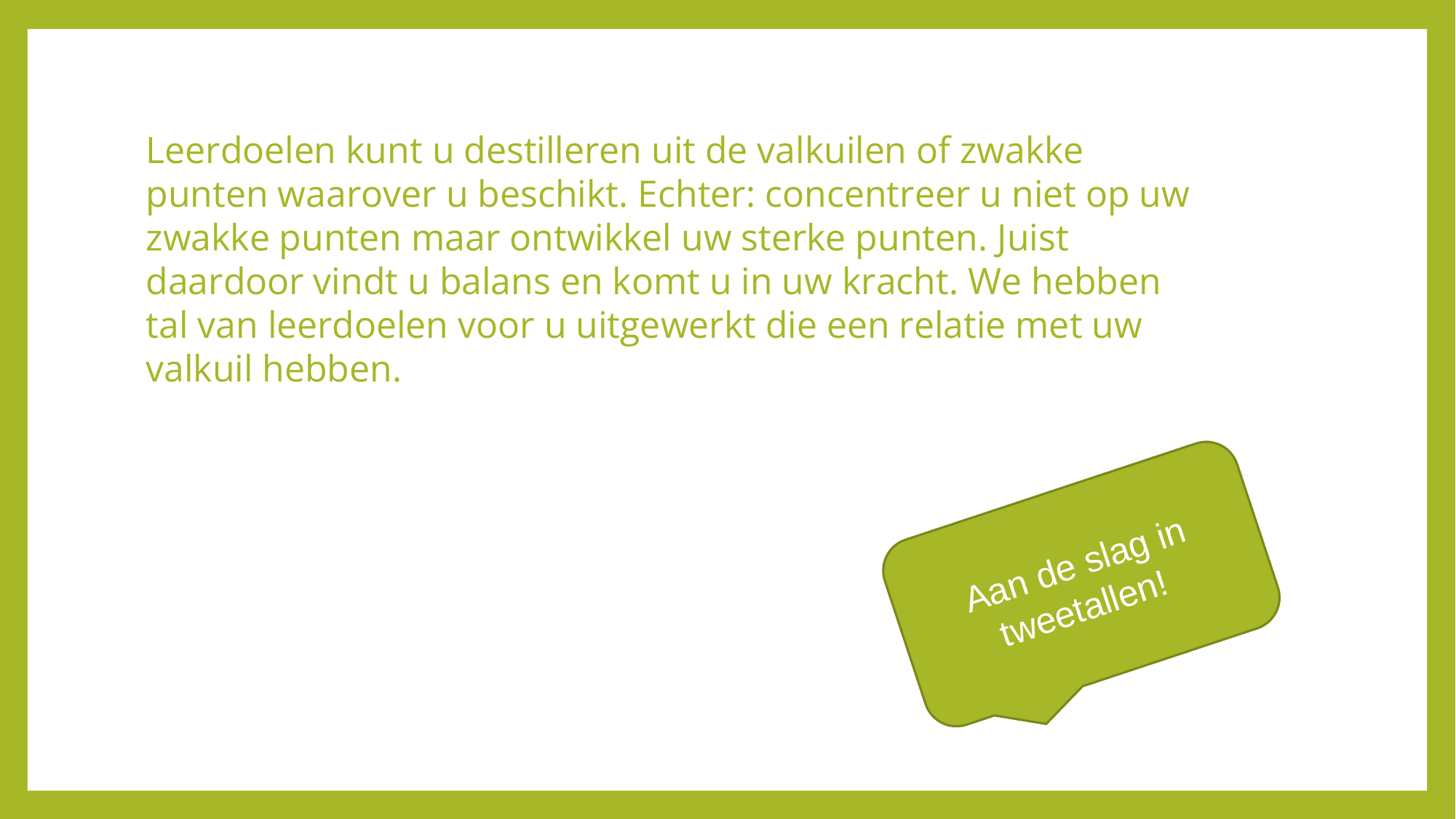

Leerdoelen kunt u destilleren uit de valkuilen of zwakke punten waarover u beschikt. Echter: concentreer u niet op uw zwakke punten maar ontwikkel uw sterke punten. Juist daardoor vindt u balans en komt u in uw kracht. We hebben tal van leerdoelen voor u uitgewerkt die een relatie met uw valkuil hebben.
Aan de slag in tweetallen!